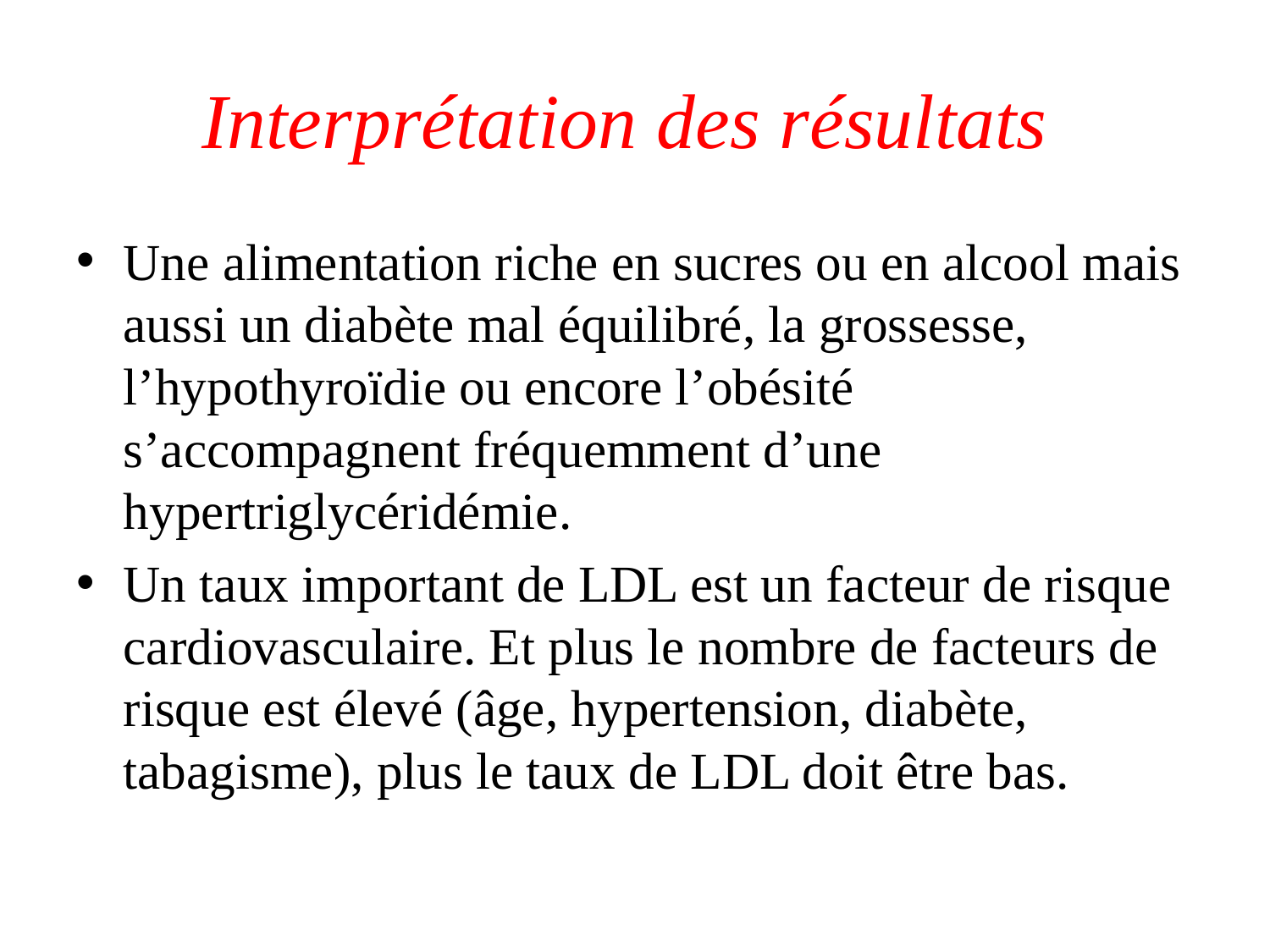

# Interprétation des résultats
Une alimentation riche en sucres ou en alcool mais aussi un diabète mal équilibré, la grossesse, l’hypothyroïdie ou encore l’obésité s’accompagnent fréquemment d’une hypertriglycéridémie.
Un taux important de LDL est un facteur de risque cardiovasculaire. Et plus le nombre de facteurs de risque est élevé (âge, hypertension, diabète, tabagisme), plus le taux de LDL doit être bas.